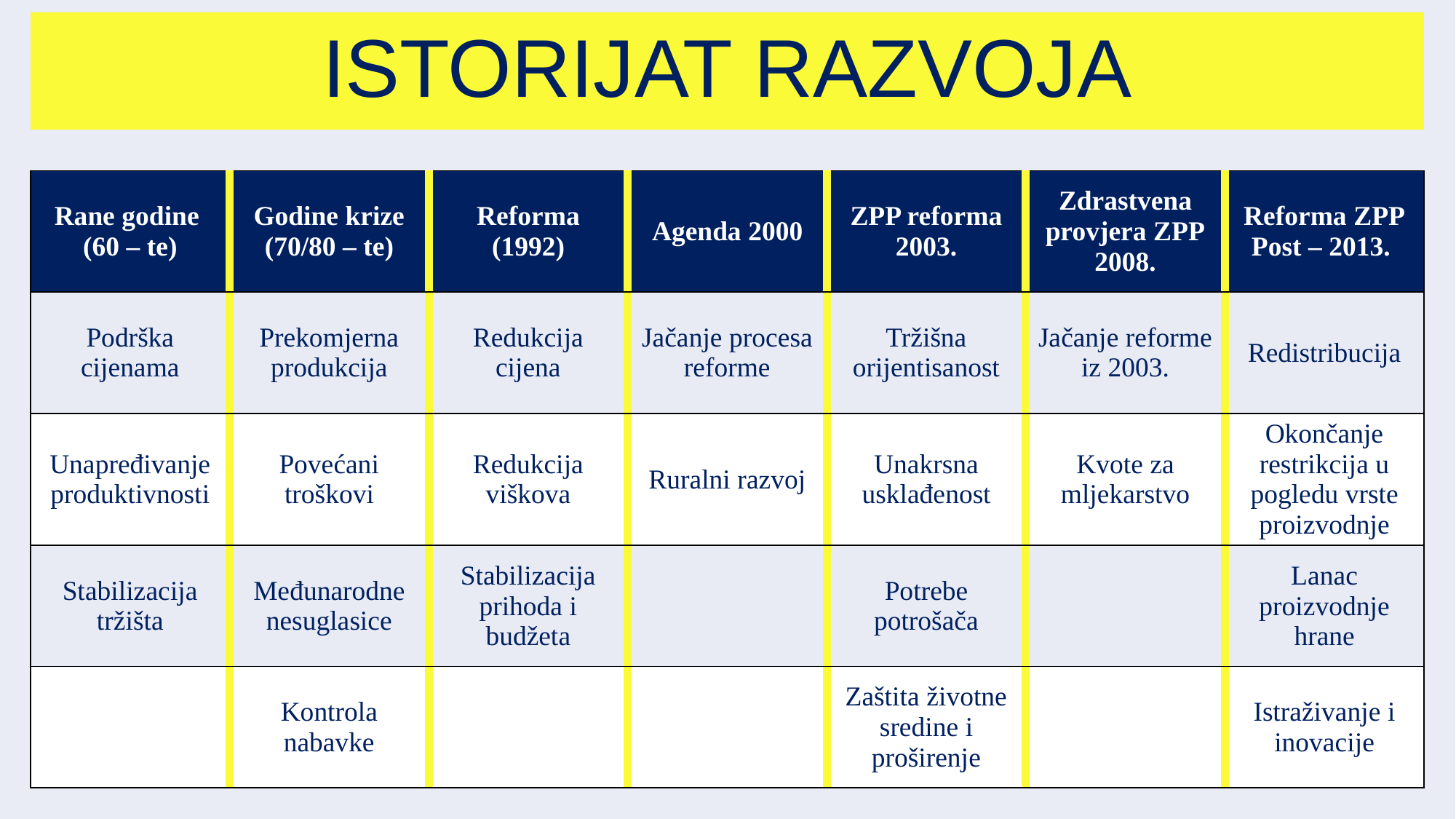

# ISTORIJAT RAZVOJA
| Rane godine (60 – te) | Godine krize (70/80 – te) | Reforma (1992) | Agenda 2000 | ZPP reforma 2003. | Zdrastvena provjera ZPP 2008. | Reforma ZPP Post – 2013. |
| --- | --- | --- | --- | --- | --- | --- |
| Podrška cijenama | Prekomjerna produkcija | Redukcija cijena | Jačanje procesa reforme | Tržišna orijentisanost | Jačanje reforme iz 2003. | Redistribucija |
| Unapređivanje produktivnosti | Povećani troškovi | Redukcija viškova | Ruralni razvoj | Unakrsna usklađenost | Kvote za mljekarstvo | Okončanje restrikcija u pogledu vrste proizvodnje |
| Stabilizacija tržišta | Međunarodne nesuglasice | Stabilizacija prihoda i budžeta |  | Potrebe potrošača |  | Lanac proizvodnje hrane |
|  | Kontrola nabavke |  |  | Zaštita životne sredine i proširenje |  | Istraživanje i inovacije |